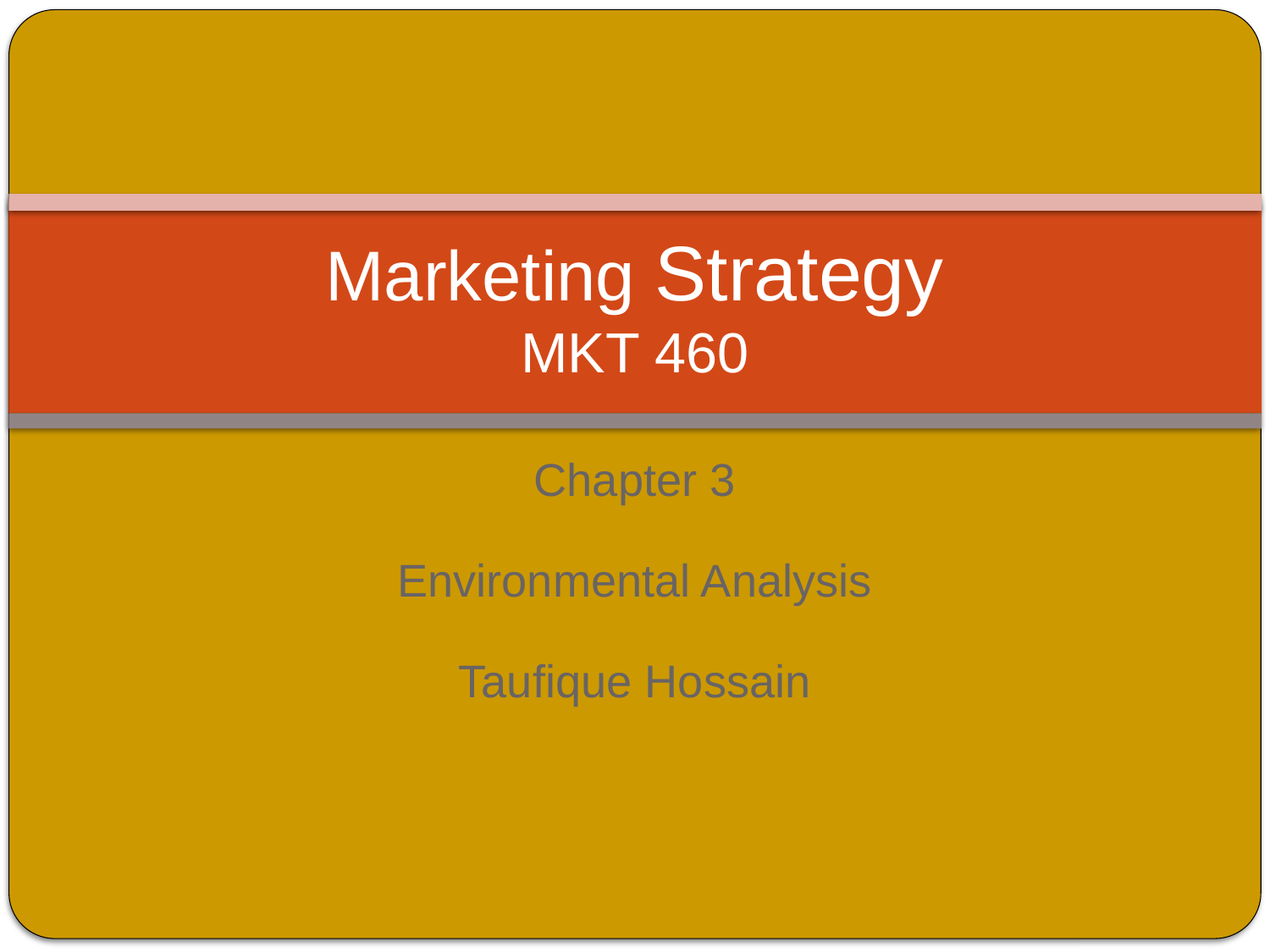

# Marketing Strategy MKT 460
Chapter 3

Environmental Analysis

Taufique Hossain